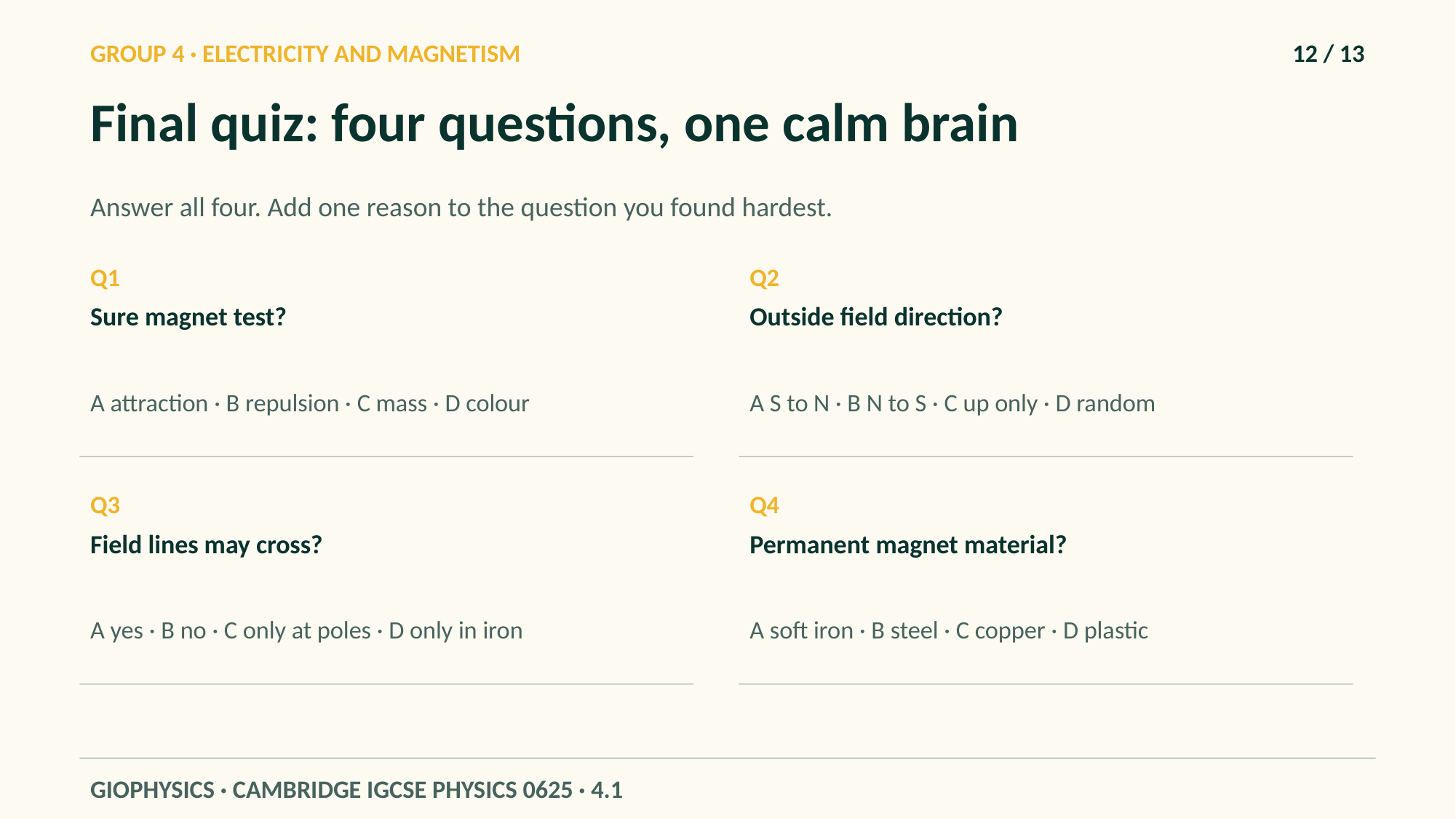

GROUP 4 · ELECTRICITY AND MAGNETISM
12 / 13
Final quiz: four questions, one calm brain
Answer all four. Add one reason to the question you found hardest.
Q1
Q2
Sure magnet test?
Outside field direction?
A attraction · B repulsion · C mass · D colour
A S to N · B N to S · C up only · D random

Q3
Q4
Field lines may cross?
Permanent magnet material?
A yes · B no · C only at poles · D only in iron
A soft iron · B steel · C copper · D plastic

GIOPHYSICS · CAMBRIDGE IGCSE PHYSICS 0625 · 4.1